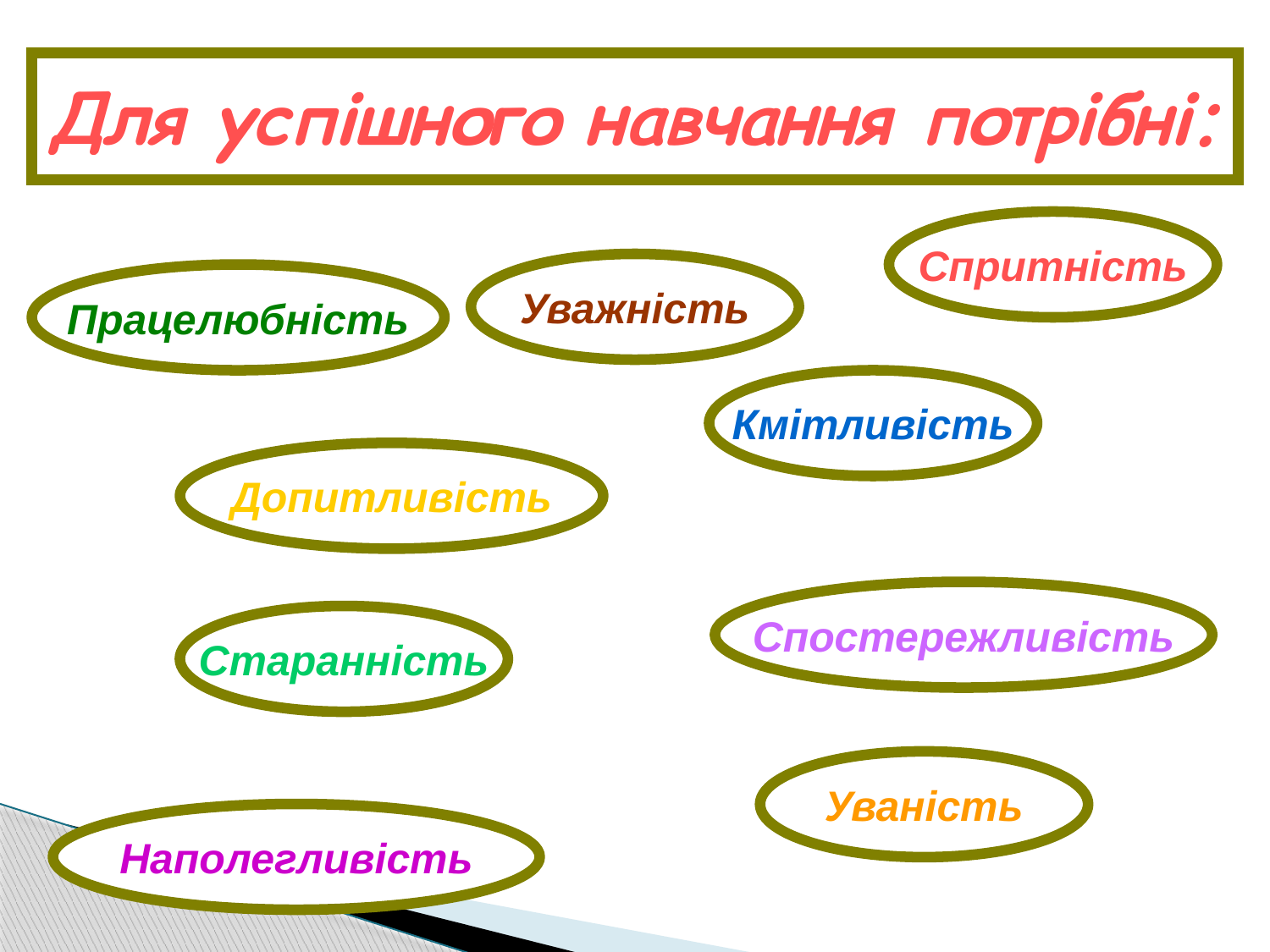

Для успішного навчання потрібні:
Спритність
Уважність
Працелюбність
Кмітливість
Допитливість
Спостережливість
Старанність
Уваність
Наполегливість